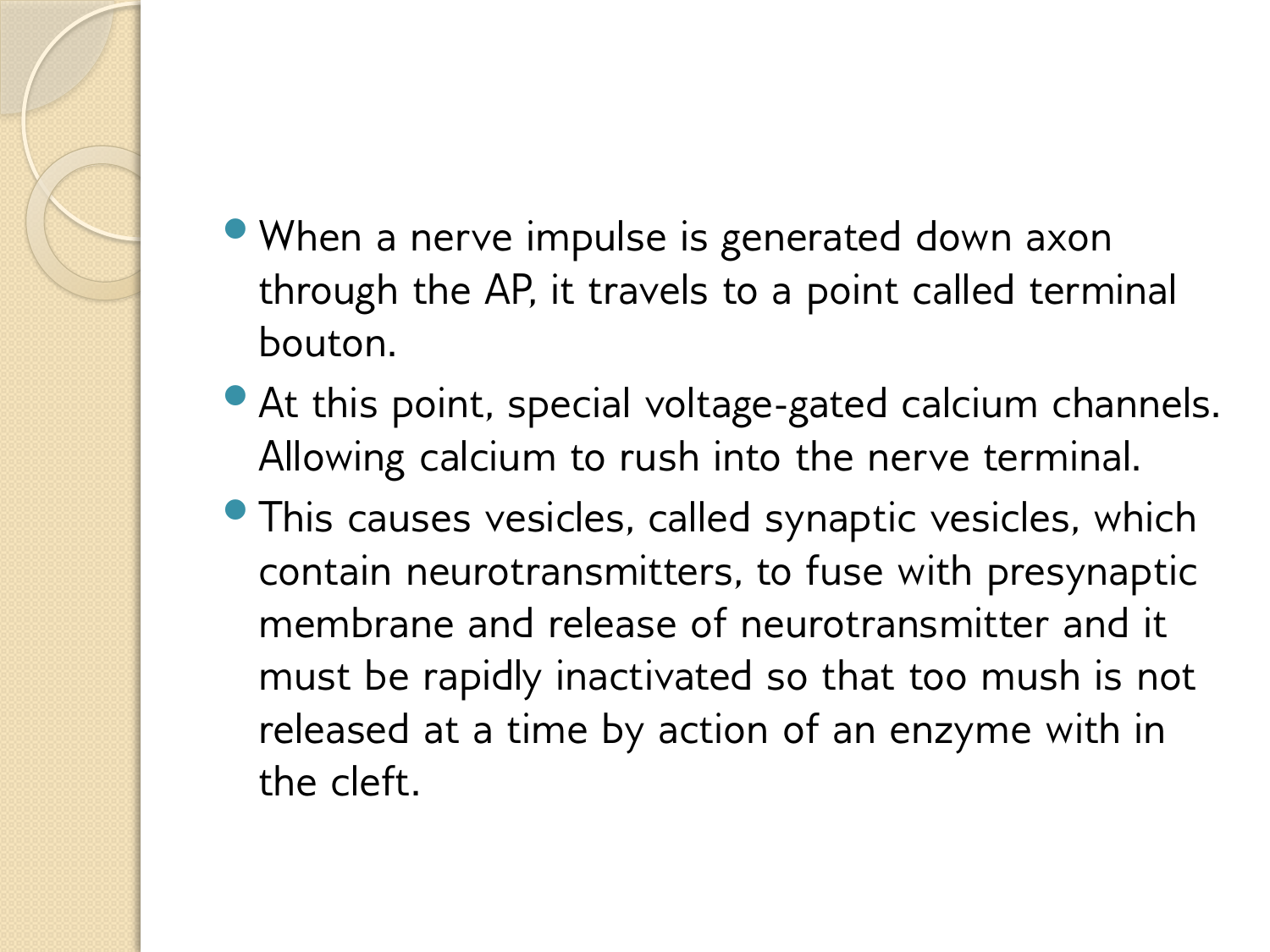

#
When a nerve impulse is generated down axon through the AP, it travels to a point called terminal bouton.
At this point, special voltage-gated calcium channels. Allowing calcium to rush into the nerve terminal.
This causes vesicles, called synaptic vesicles, which contain neurotransmitters, to fuse with presynaptic membrane and release of neurotransmitter and it must be rapidly inactivated so that too mush is not released at a time by action of an enzyme with in the cleft.